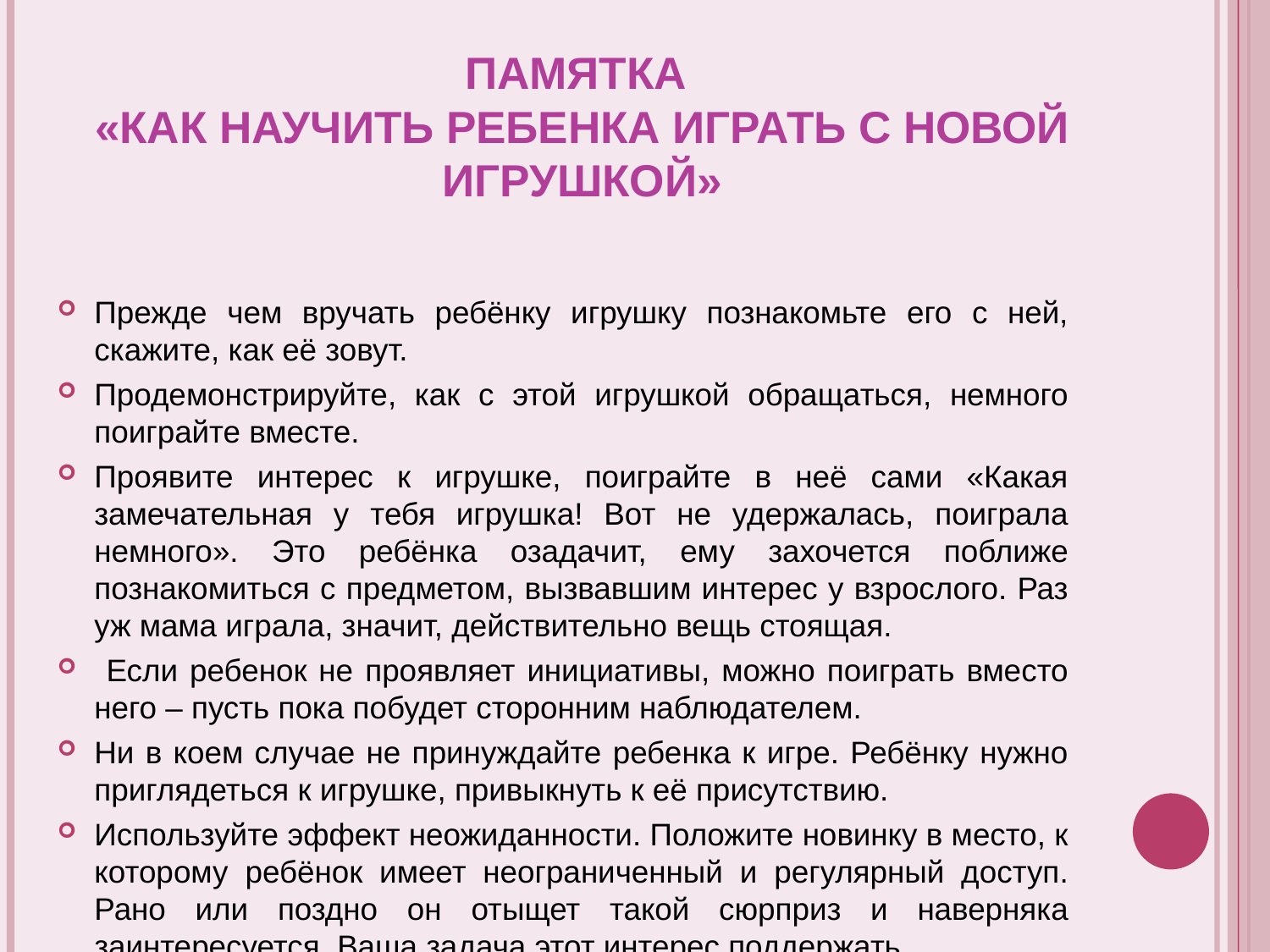

# Памятка «Как научить ребенка играть с новой игрушкой»
Прежде чем вручать ребёнку игрушку познакомьте его с ней, скажите, как её зовут.
Продемонстрируйте, как с этой игрушкой обращаться, немного поиграйте вместе.
Проявите интерес к игрушке, поиграйте в неё сами «Какая замечательная у тебя игрушка! Вот не удержалась, поиграла немного». Это ребёнка озадачит, ему захочется поближе познакомиться с предметом, вызвавшим интерес у взрослого. Раз уж мама играла, значит, действительно вещь стоящая.
 Если ребенок не проявляет инициативы, можно поиграть вместо него – пусть пока побудет сторонним наблюдателем.
Ни в коем случае не принуждайте ребенка к игре. Ребёнку нужно приглядеться к игрушке, привыкнуть к её присутствию.
Используйте эффект неожиданности. Положите новинку в место, к которому ребёнок имеет неограниченный и регулярный доступ. Рано или поздно он отыщет такой сюрприз и наверняка заинтересуется. Ваша задача этот интерес поддержать.